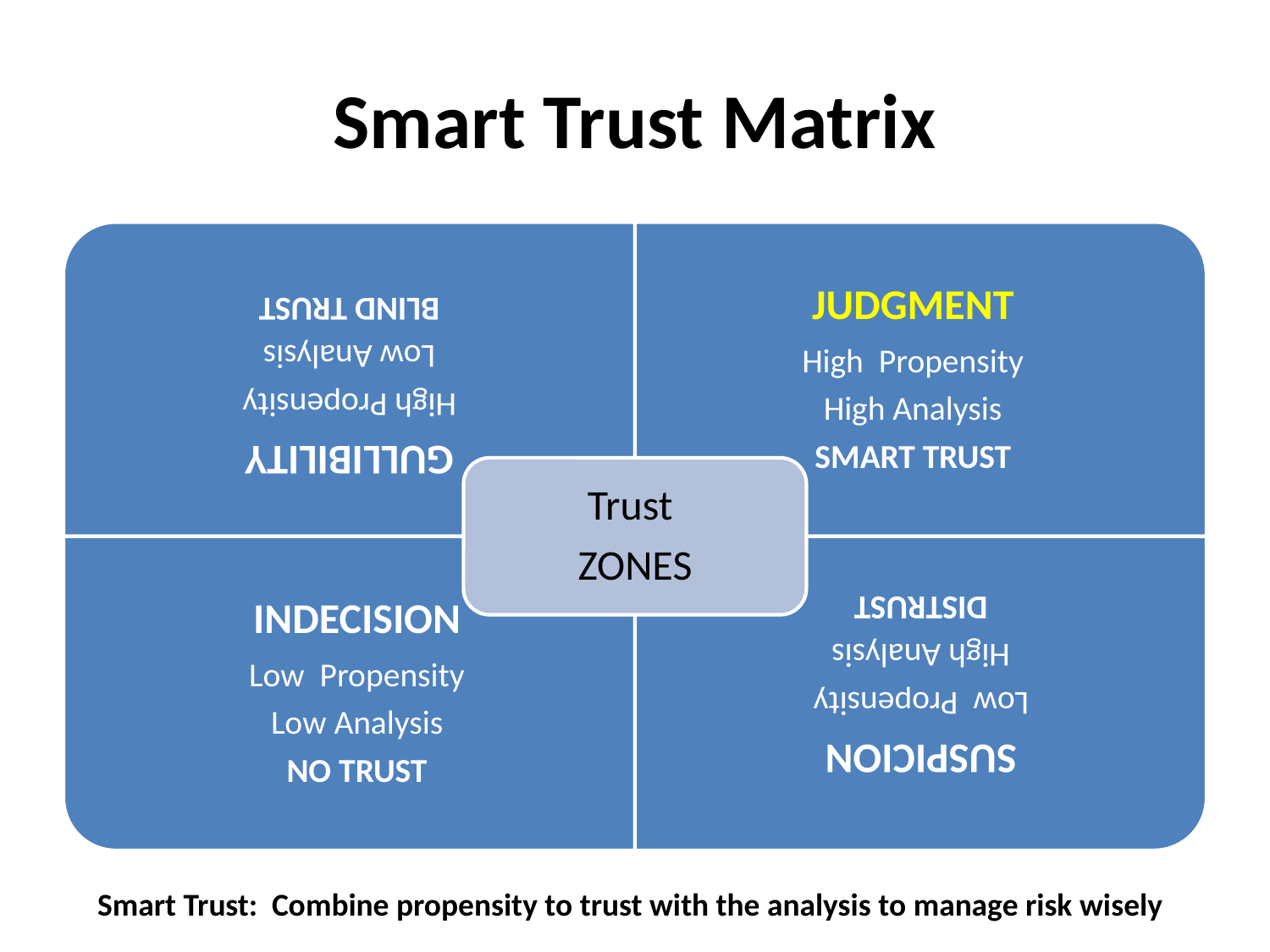

# Smart Trust Matrix
GULLIBILITY
High Propensity
Low Analysis
BLIND TRUST
JUDGMENT
High  Propensity
High Analysis
SMART TRUST
INDECISION
Low  Propensity
Low Analysis
NO TRUST
SUSPICION
Low  Propensity
High Analysis
DISTRUST
Trust
ZONES
Smart Trust:  Combine propensity to trust with the analysis to manage risk wisely